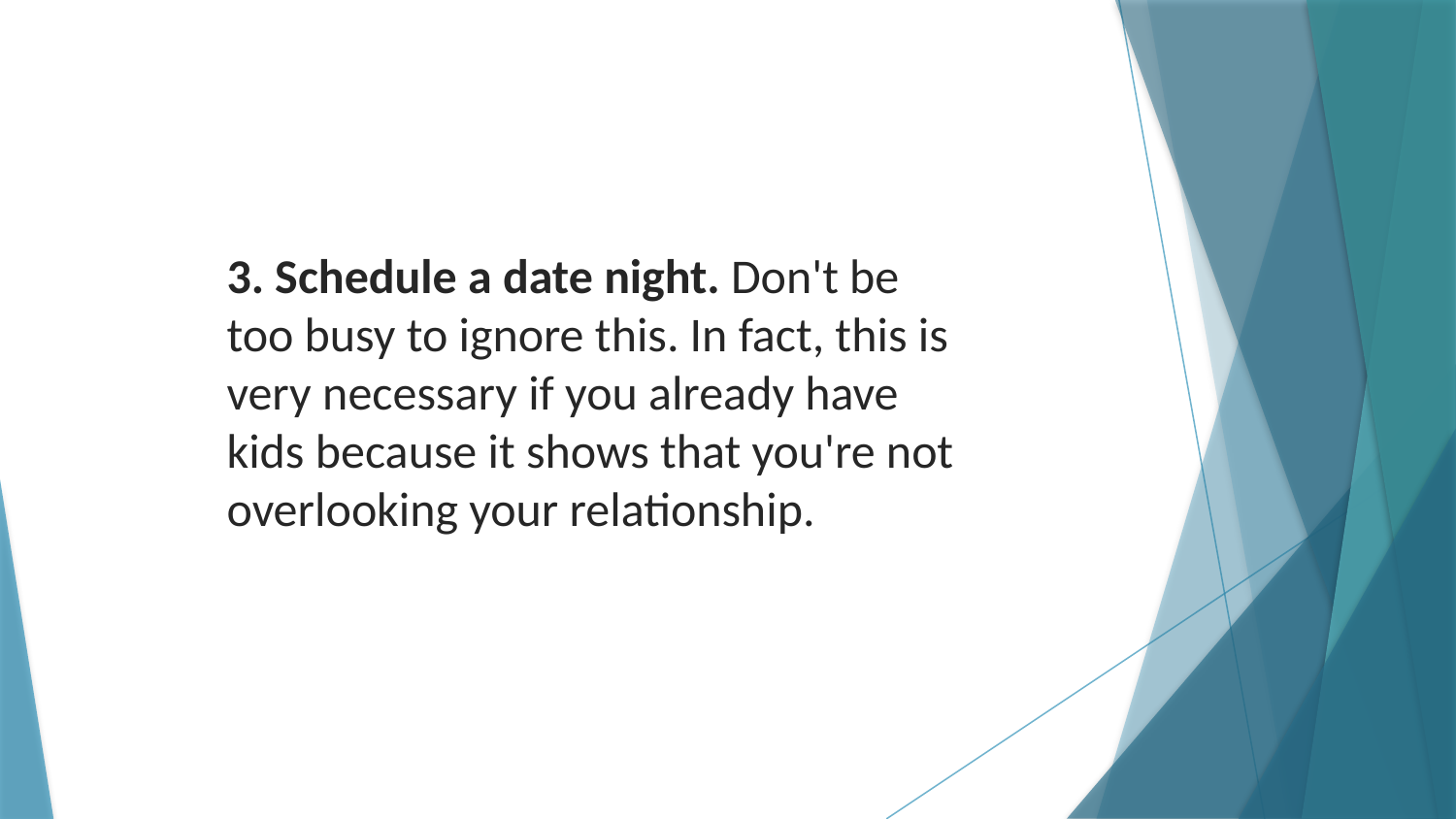

3. Schedule a date night. Don't be too busy to ignore this. In fact, this is very necessary if you already have kids because it shows that you're not overlooking your relationship.